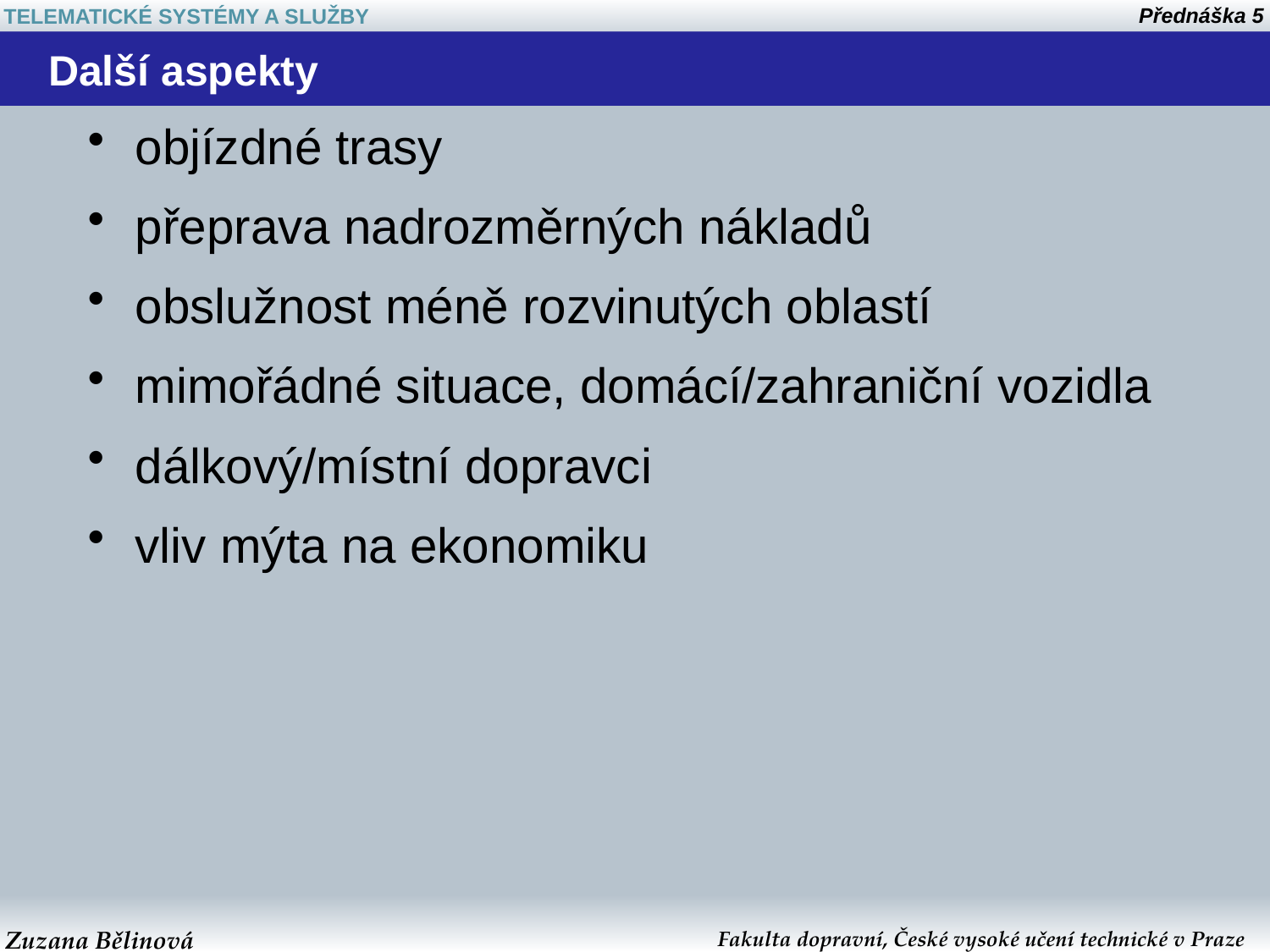

# Další aspekty
objízdné trasy
přeprava nadrozměrných nákladů
obslužnost méně rozvinutých oblastí
mimořádné situace, domácí/zahraniční vozidla
dálkový/místní dopravci
vliv mýta na ekonomiku